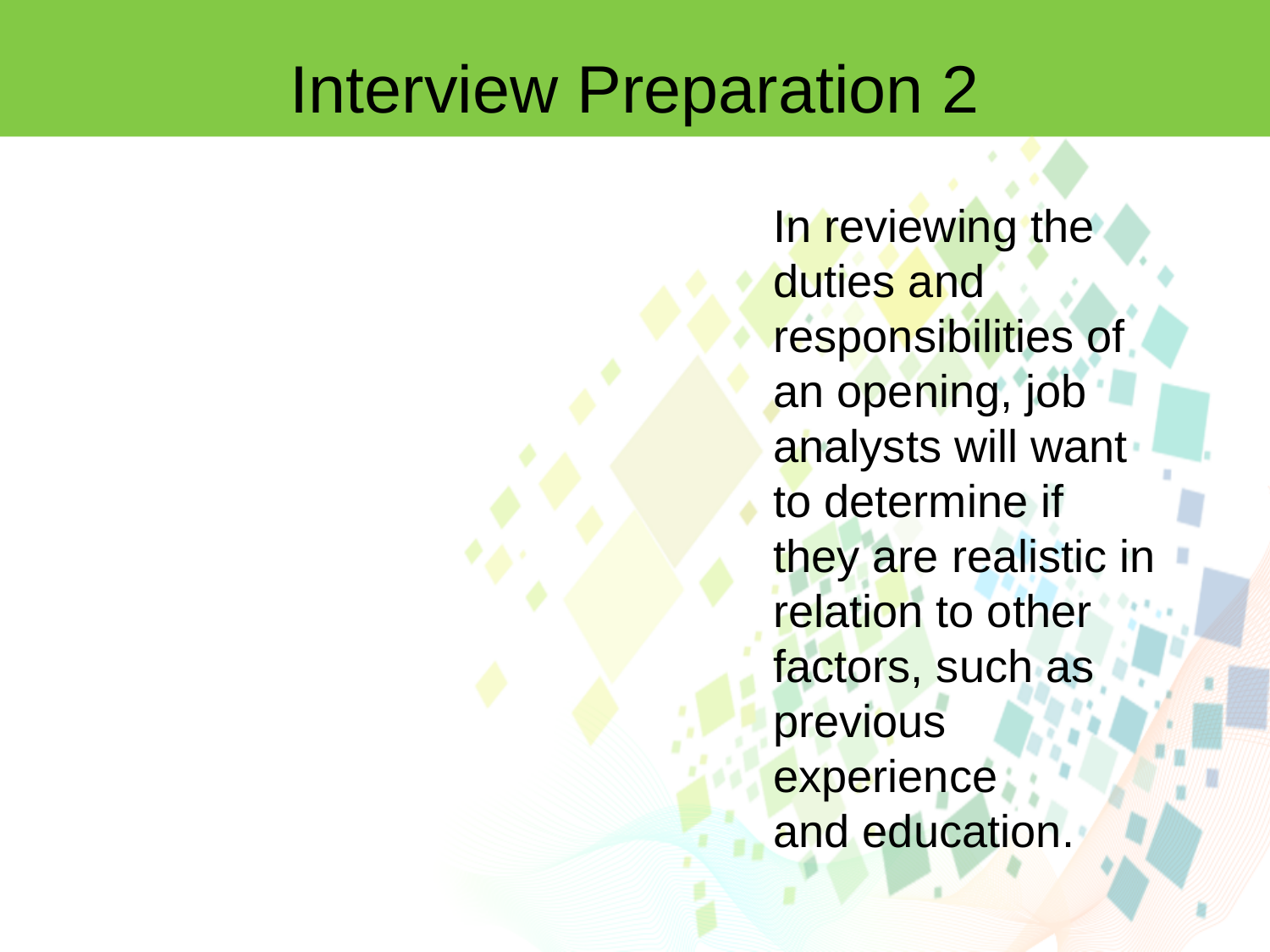

Interview Preparation 2
In reviewing the duties and responsibilities of an opening, job analysts will want
to determine if they are realistic in relation to other factors, such as previous experience
and education.